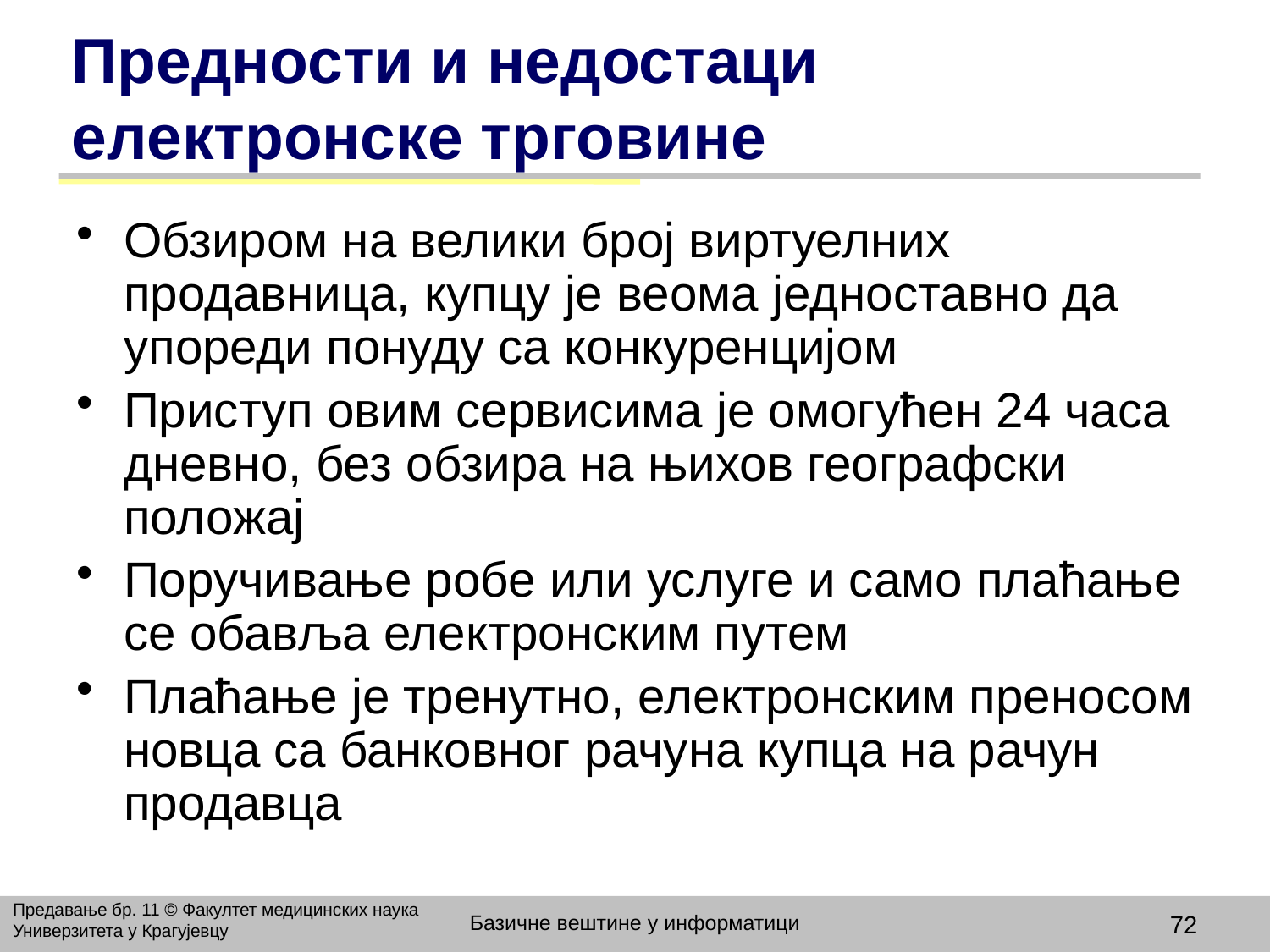

# Предности и недостаци електронске трговине
Обзиром на велики број виртуелних продавница, купцу је веома једноставно да упореди понуду са конкуренцијом
Приступ овим сервисима је омогућен 24 часа дневно, без обзира на њихов географски положај
Поручивање робе или услуге и само плаћање се обавља електронским путем
Плаћање је тренутно, електронским преносом новца са банковног рачуна купца на рачун продавца
Предавање бр. 11 © Факултет медицинских наука Универзитета у Крагујевцу
Базичне вештине у информатици
72